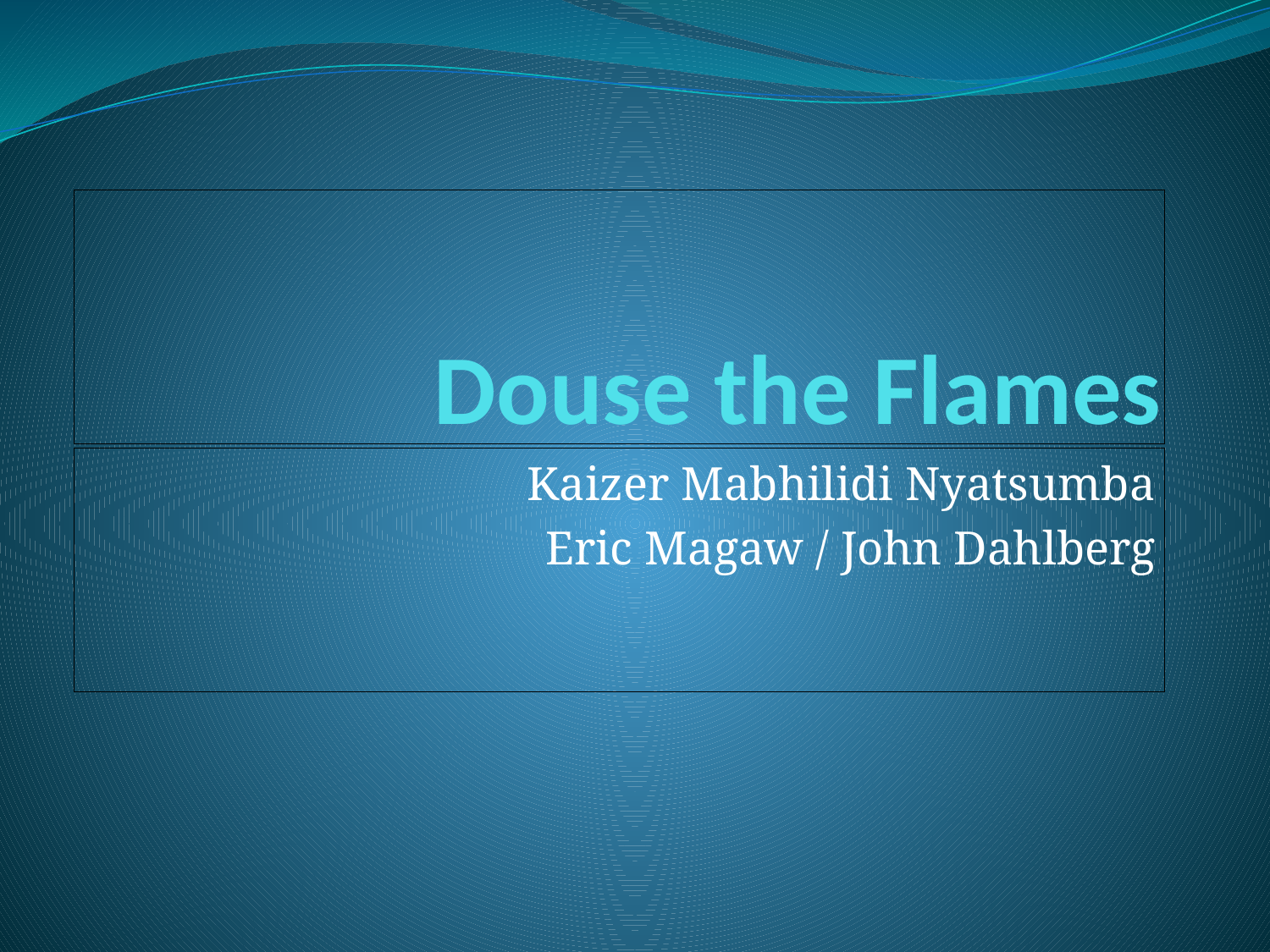

# Douse the Flames
Kaizer Mabhilidi Nyatsumba
Eric Magaw / John Dahlberg